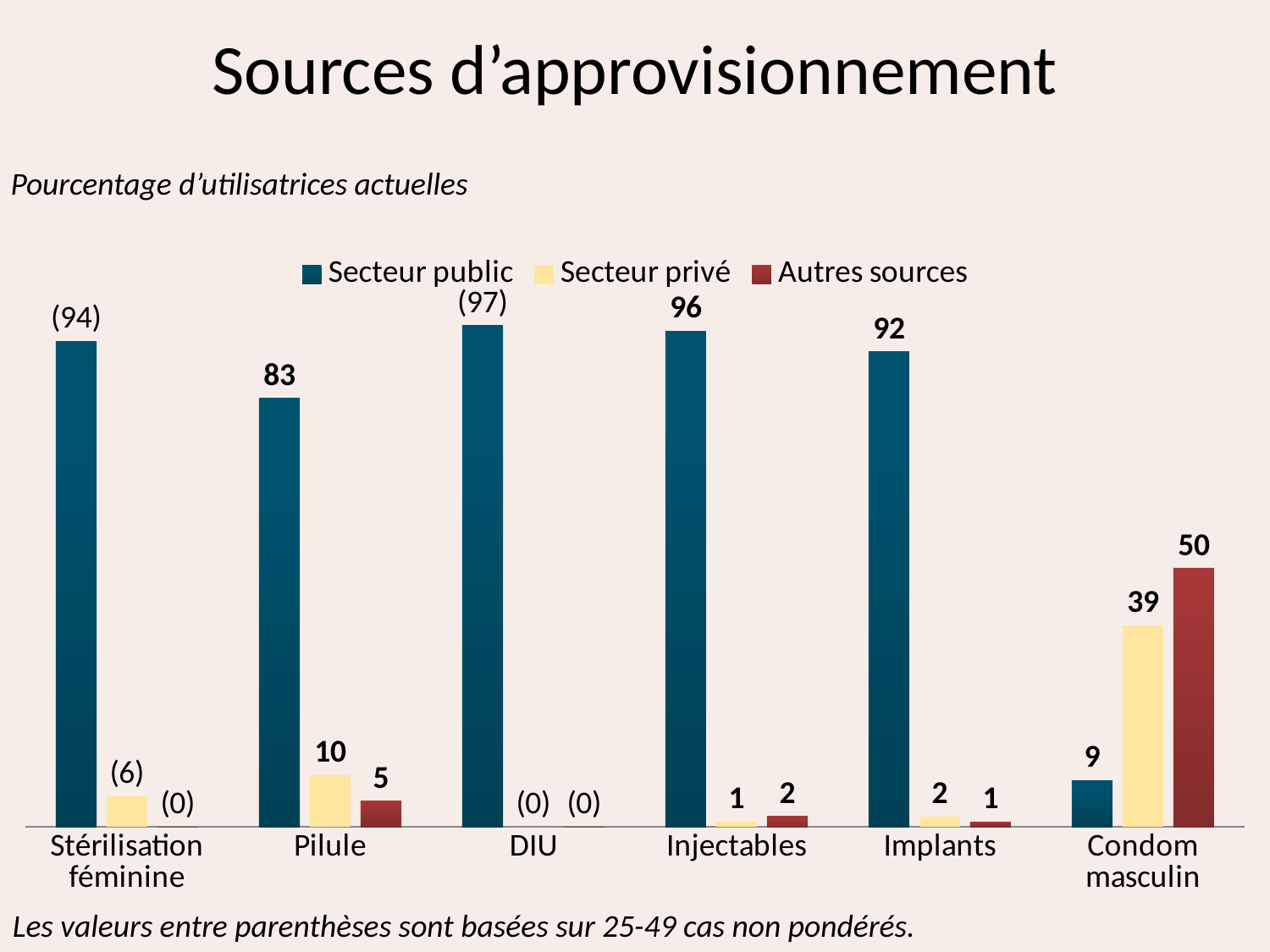

Sources d’approvisionnement
Pourcentage d’utilisatrices actuelles

### Chart

| Category | Secteur public | Secteur privé | Autres sources |
|---|---|---|---|
| Stérilisation féminine | 94.0 | 6.0 | 0.0 |
| Pilule | 83.0 | 10.0 | 5.0 |
| DIU | 97.0 | 0.0 | 0.0 |
| Injectables | 96.0 | 1.0 | 2.0 |
| Implants | 92.0 | 2.0 | 1.0 |
| Condom masculin | 9.0 | 39.0 | 50.0 |
Les valeurs entre parenthèses sont basées sur 25-49 cas non pondérés.